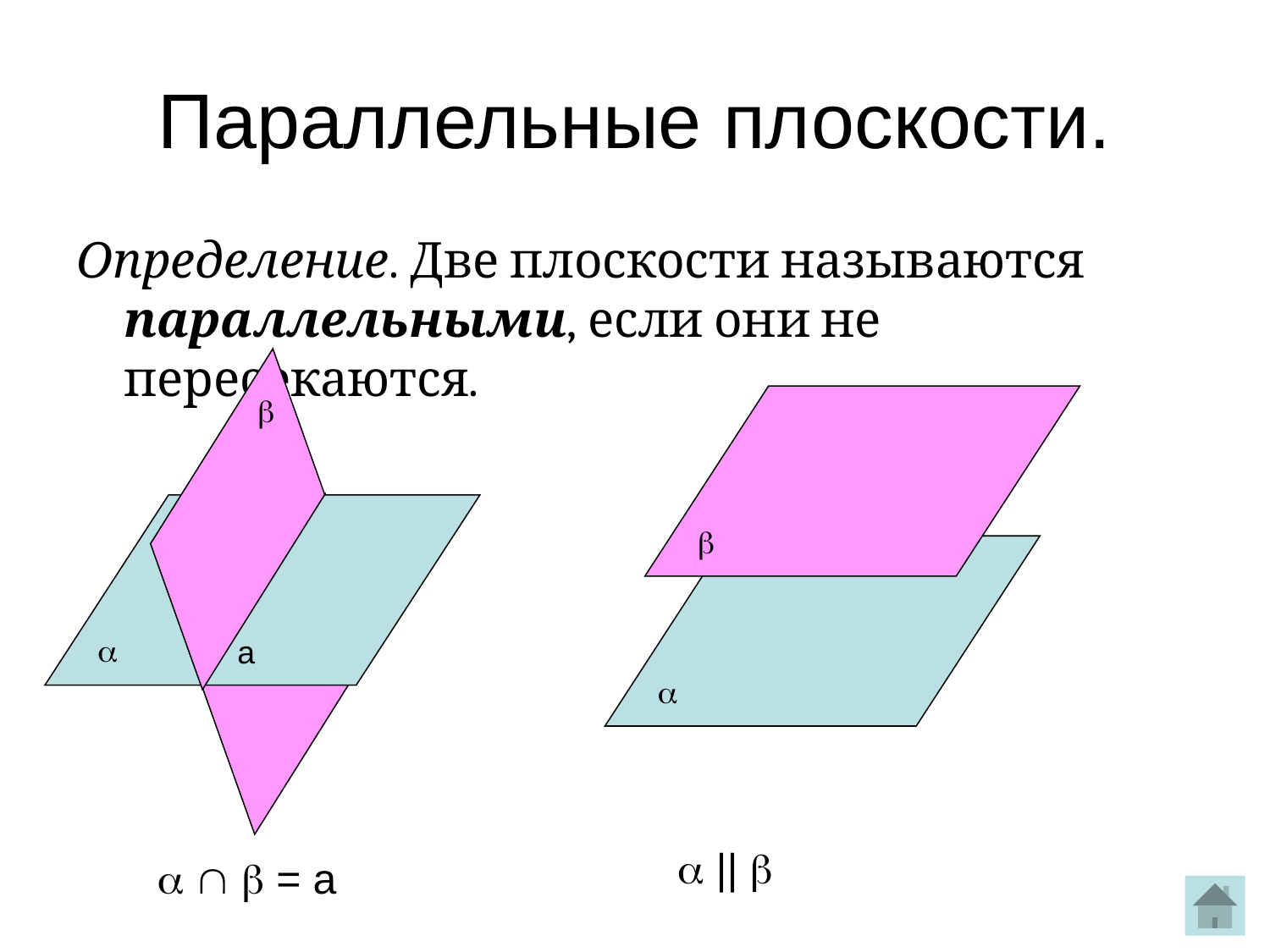

Параллельные плоскости.
Определение. Две плоскости называются параллельными, если они не пересекаются.
β

α

а

β

α
α || β
α ∩ β = а